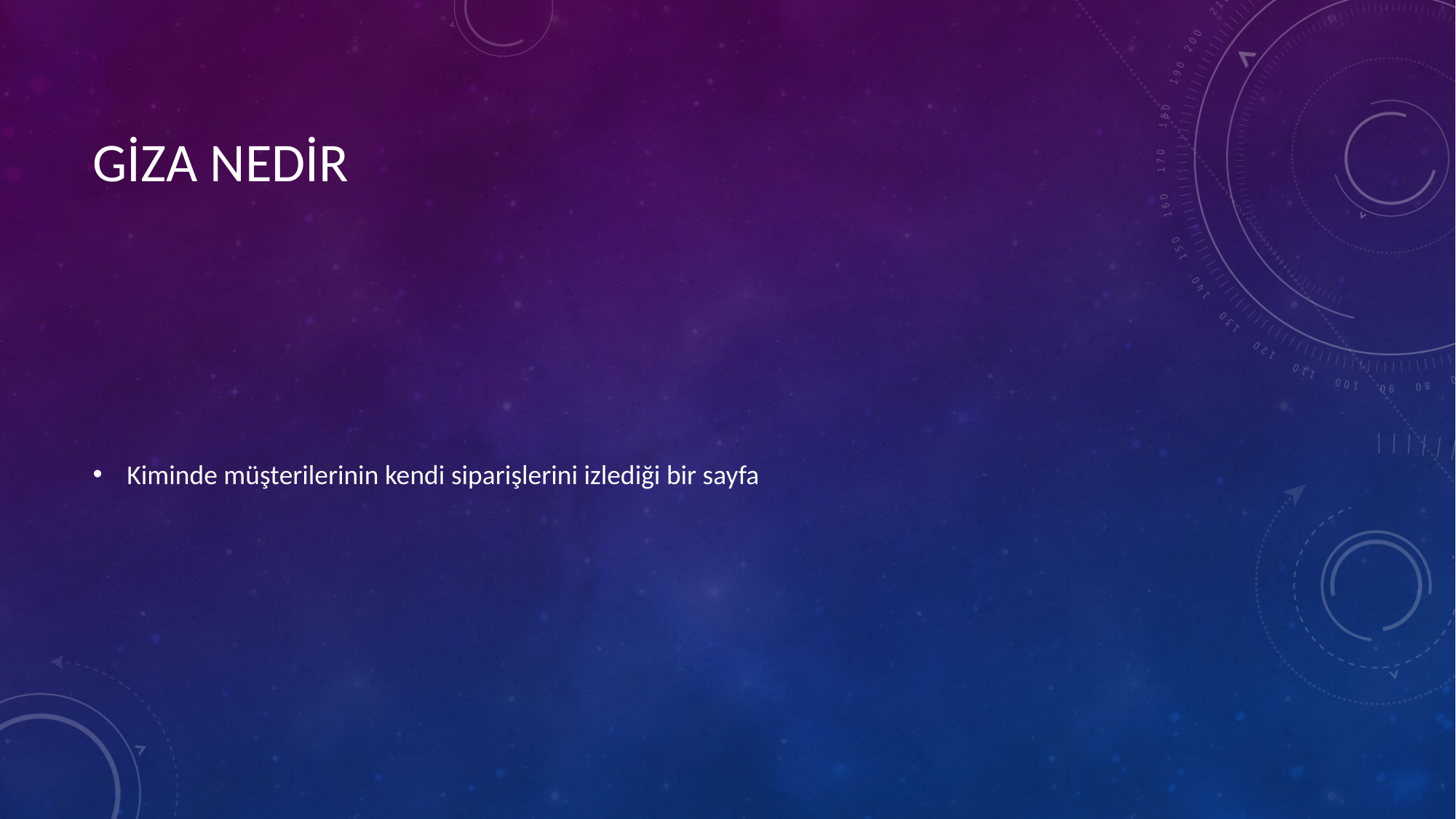

# Giza Nedir
Kiminde müşterilerinin kendi siparişlerini izlediği bir sayfa